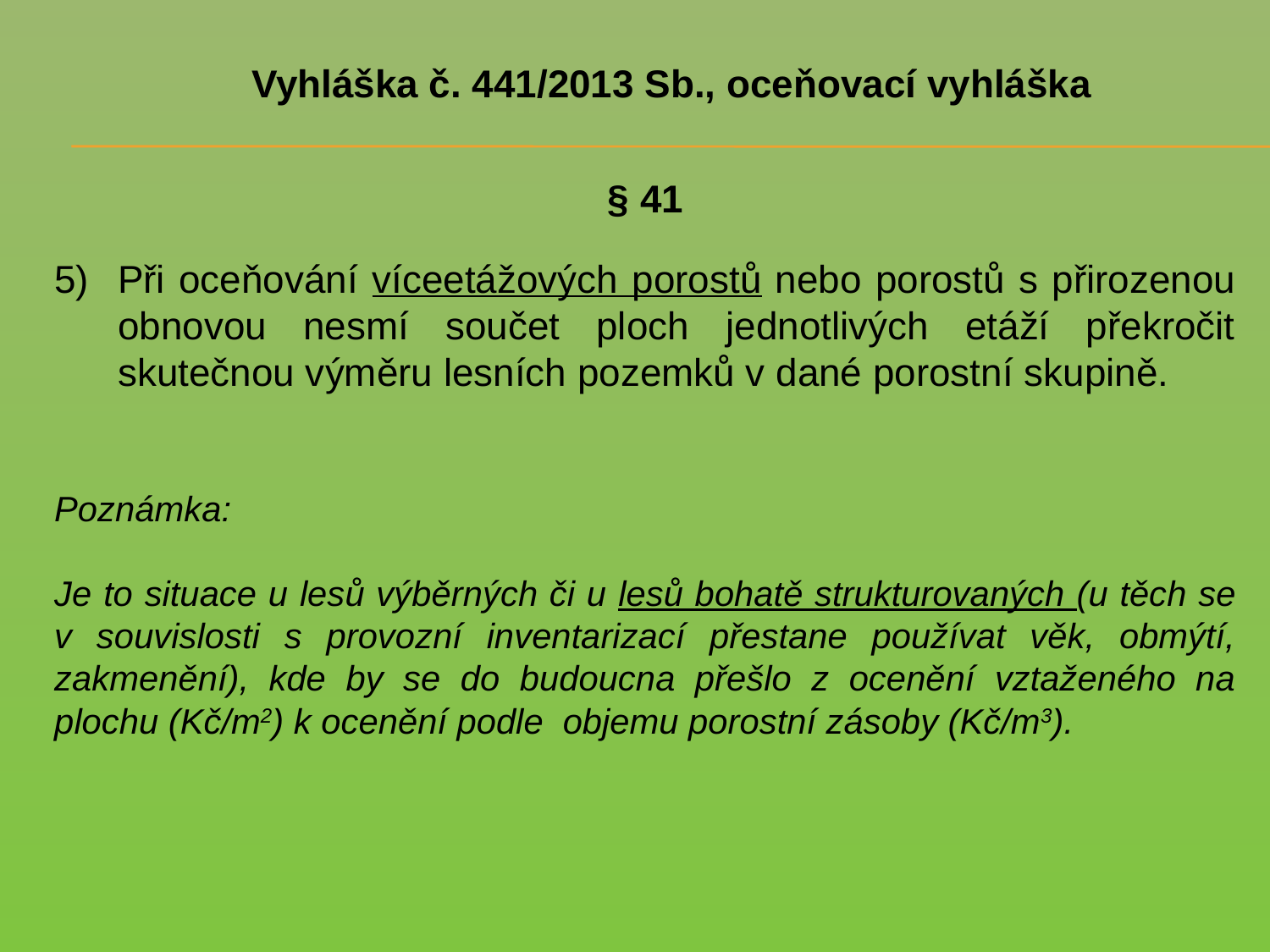

# Vyhláška č. 441/2013 Sb., oceňovací vyhláška
§ 41
Při oceňování víceetážových porostů nebo porostů s přirozenou obnovou nesmí součet ploch jednotlivých etáží překročit skutečnou výměru lesních pozemků v dané porostní skupině.

Poznámka:

Je to situace u lesů výběrných či u lesů bohatě strukturovaných (u těch se v souvislosti s provozní inventarizací přestane používat věk, obmýtí, zakmenění), kde by se do budoucna přešlo z ocenění vztaženého na plochu (Kč/m2) k ocenění podle  objemu porostní zásoby (Kč/m3).